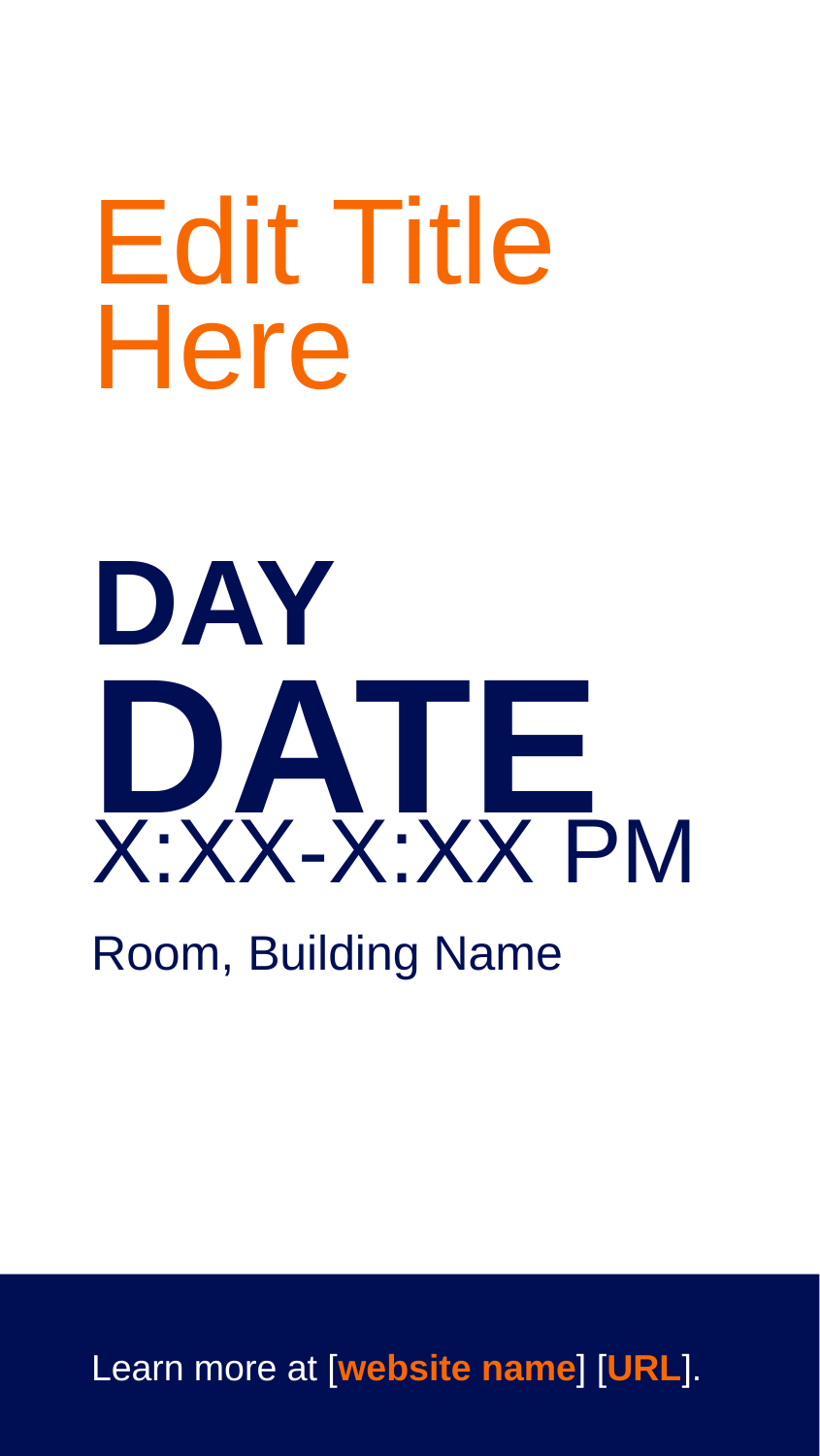

Edit Title Here
DAY
DATE
X:XX-X:XX PM
Room, Building Name
Learn more at [website name] [URL].